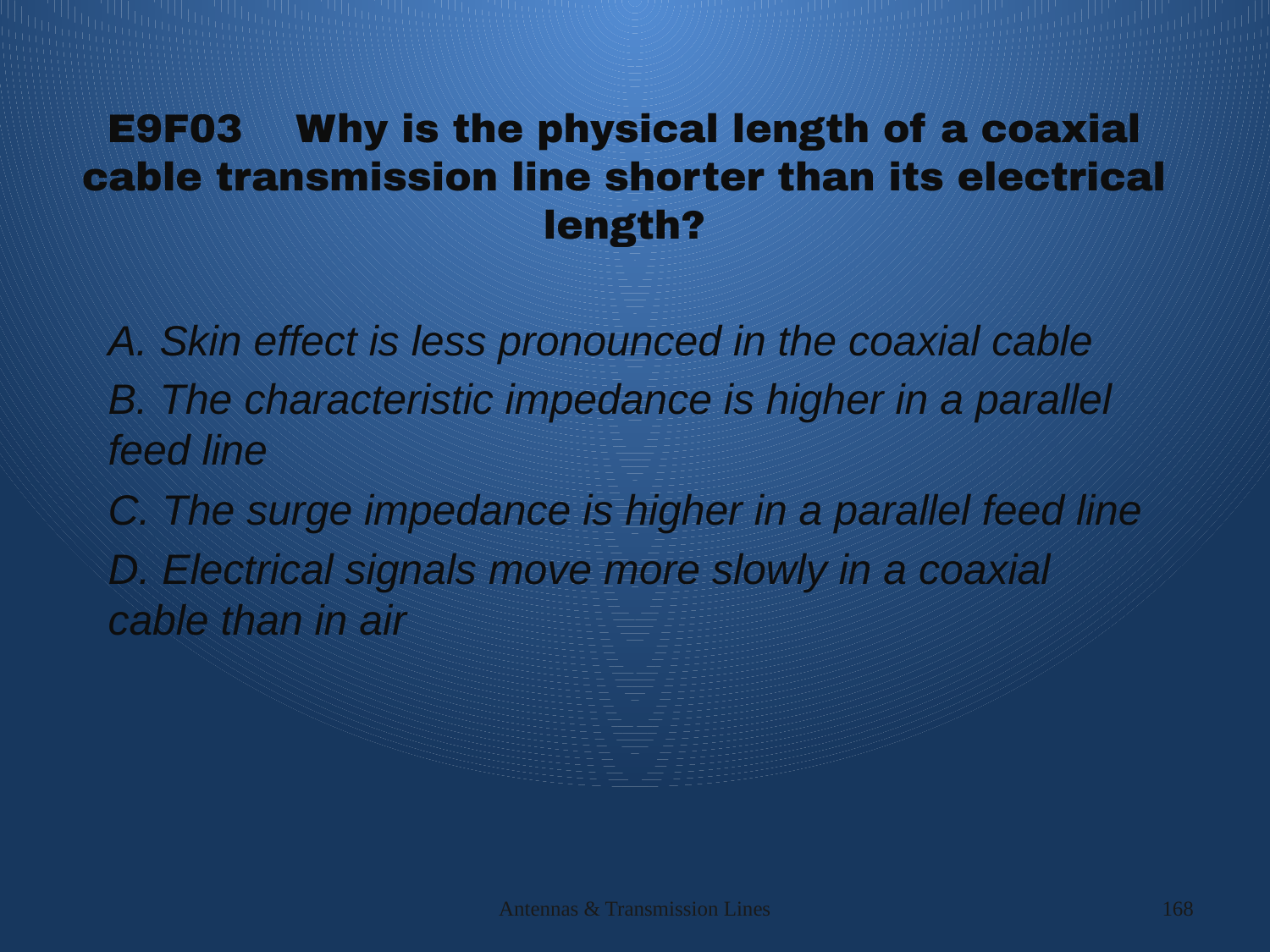

# E9F03    Why is the physical length of a coaxial cable transmission line shorter than its electrical length?
A. Skin effect is less pronounced in the coaxial cable
B. The characteristic impedance is higher in a parallel feed line
C. The surge impedance is higher in a parallel feed line
D. Electrical signals move more slowly in a coaxial cable than in air
Antennas & Transmission Lines
168